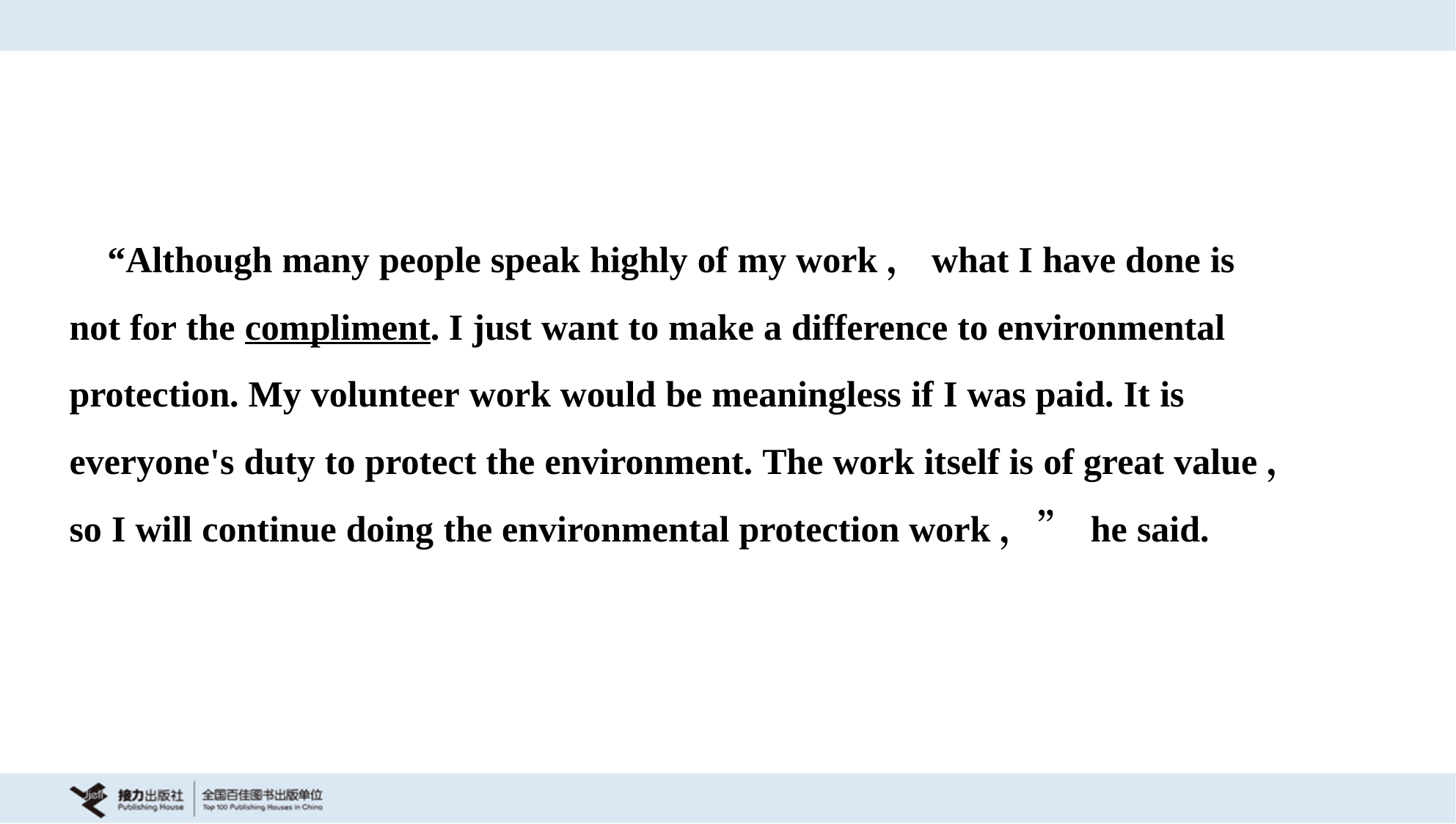

“Although many people speak highly of my work，what I have done is
not for the compliment. I just want to make a difference to environmental
protection. My volunteer work would be meaningless if I was paid. It is
everyone's duty to protect the environment. The work itself is of great value，
so I will continue doing the environmental protection work，” he said.